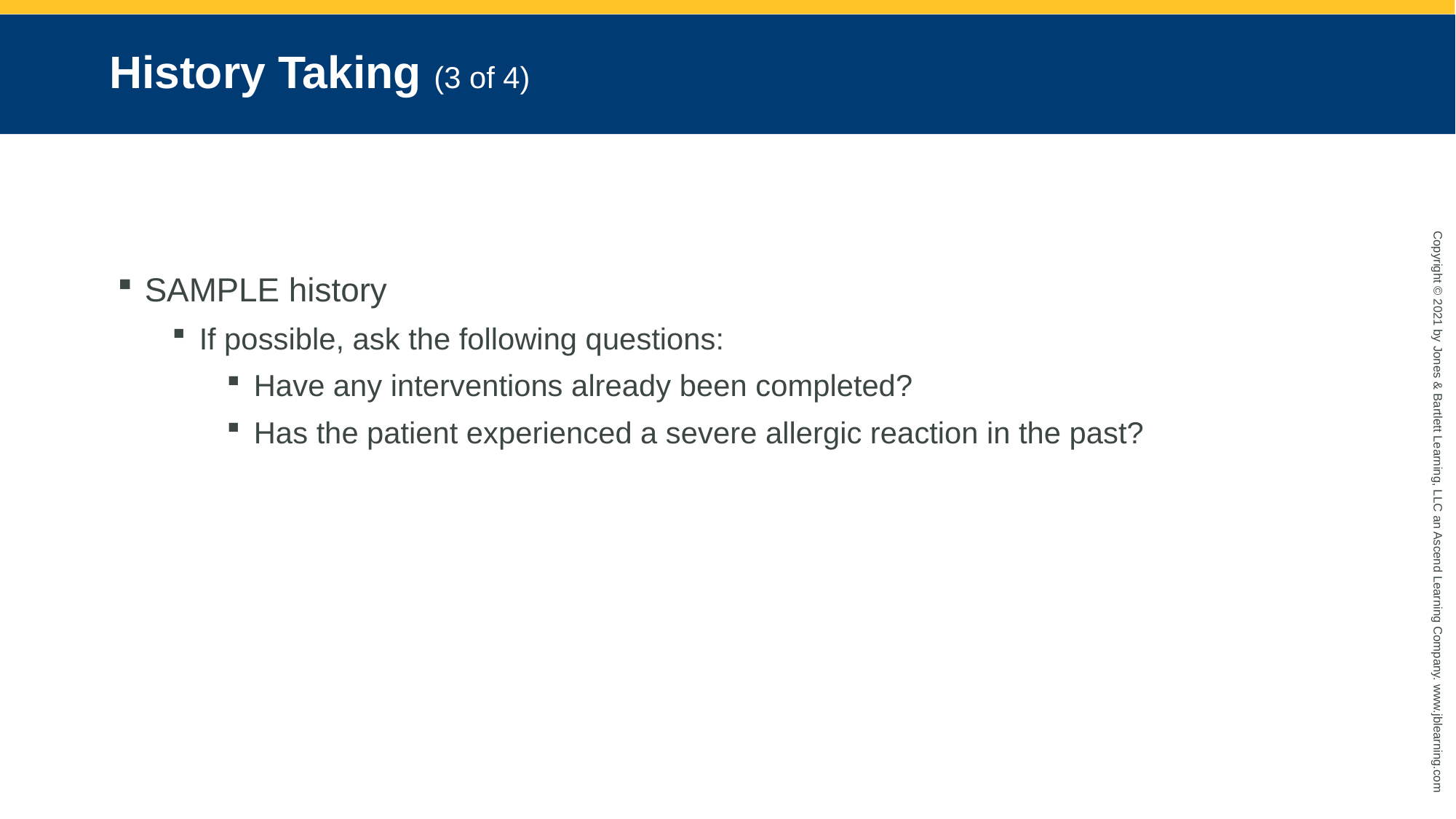

# History Taking (3 of 4)
SAMPLE history
If possible, ask the following questions:
Have any interventions already been completed?
Has the patient experienced a severe allergic reaction in the past?